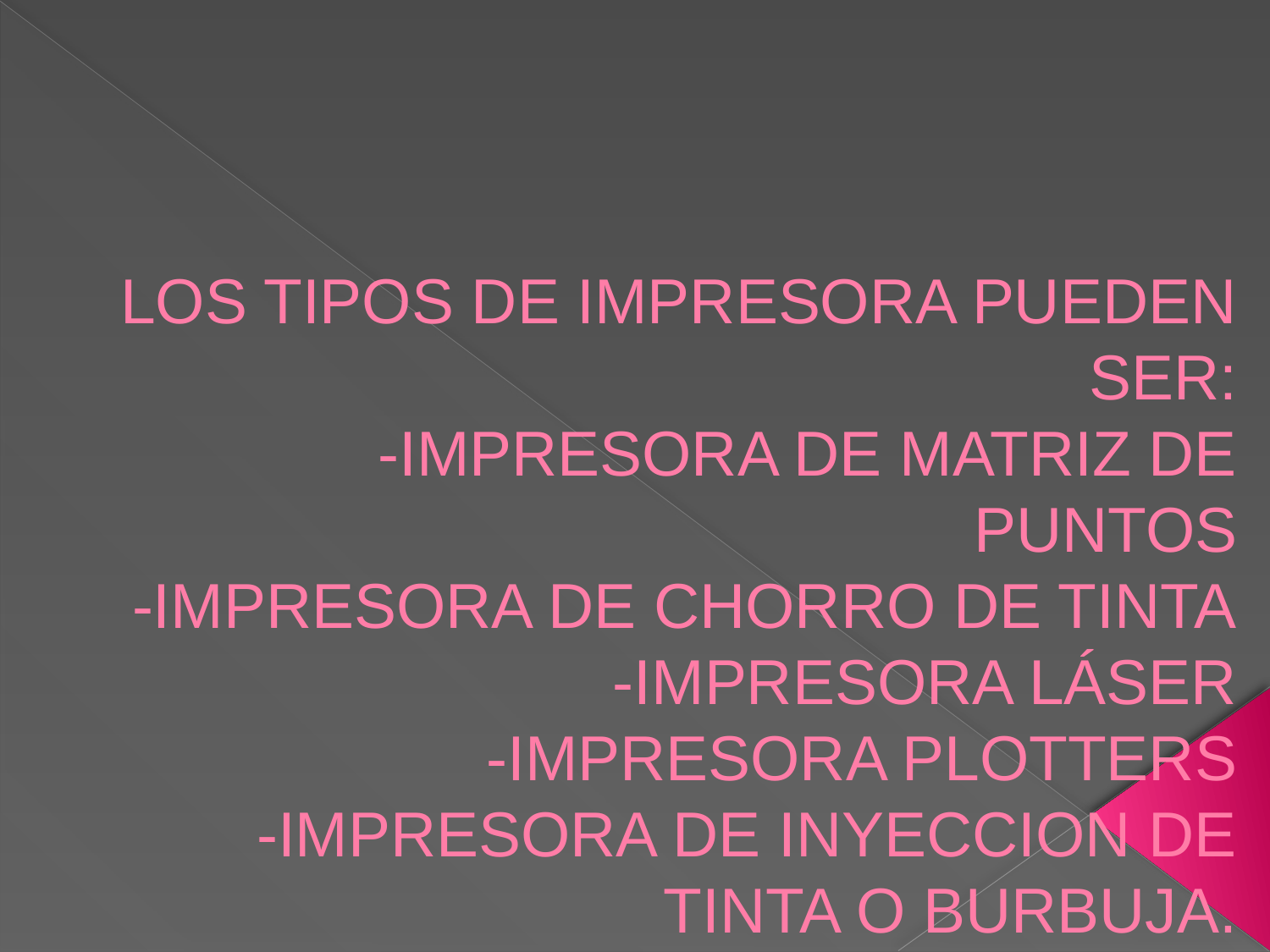

# LOS TIPOS DE IMPRESORA PUEDEN SER: -IMPRESORA DE MATRIZ DE PUNTOS -IMPRESORA DE CHORRO DE TINTA -IMPRESORA LÁSER -IMPRESORA PLOTTERS -IMPRESORA DE INYECCION DE TINTA O BURBUJA.